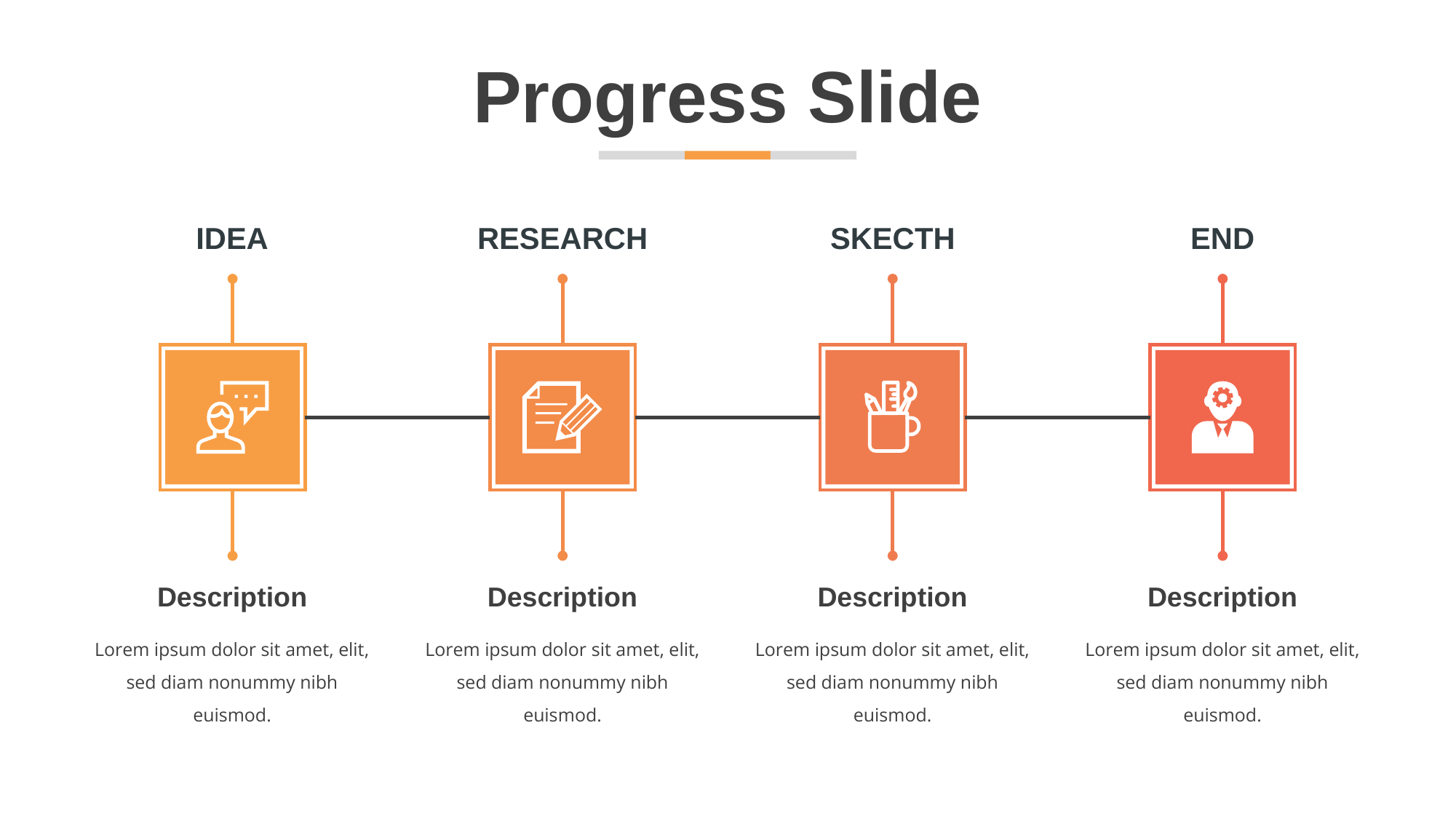

# Progress Slide
IDEA
RESEARCH
SKECTH
END

Description
Description
Description
Description
Lorem ipsum dolor sit amet, elit, sed diam nonummy nibh euismod.
Lorem ipsum dolor sit amet, elit, sed diam nonummy nibh euismod.
Lorem ipsum dolor sit amet, elit, sed diam nonummy nibh euismod.
Lorem ipsum dolor sit amet, elit, sed diam nonummy nibh euismod.